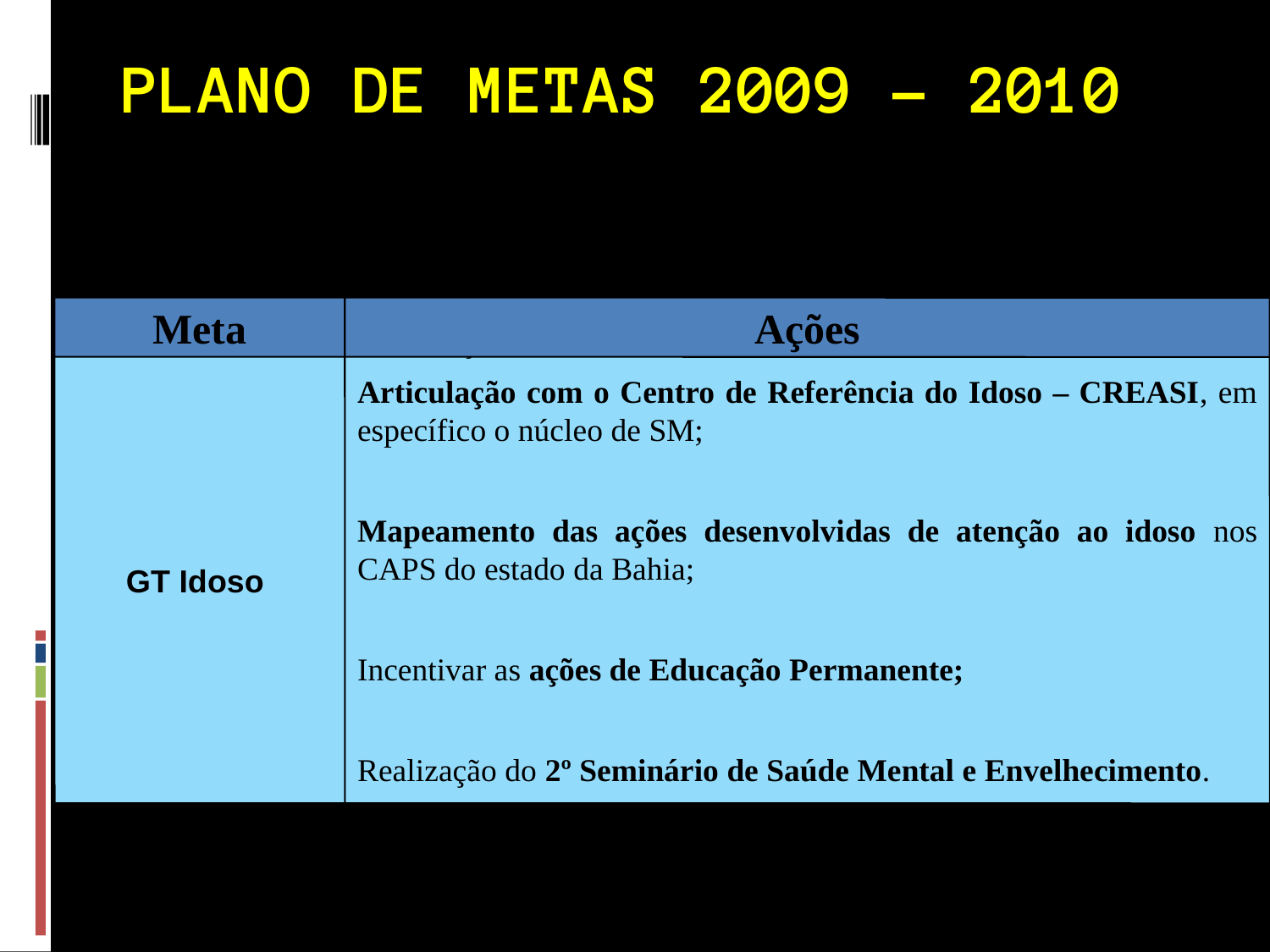

PLANO DE METAS 2009 - 2010
Meta

Ações

GT Idoso

Articulação com Área Técnica de Saúde do Idoso;
Articulação com o Centro de Referência do Idoso – CREASI, em específico o núcleo de SM;

Mapeamento das ações desenvolvidas de atenção ao idoso nos CAPS do estado da Bahia;

Incentivar as ações de Educação Permanente;

Realização do 2º Seminário de Saúde Mental e Envelhecimento.